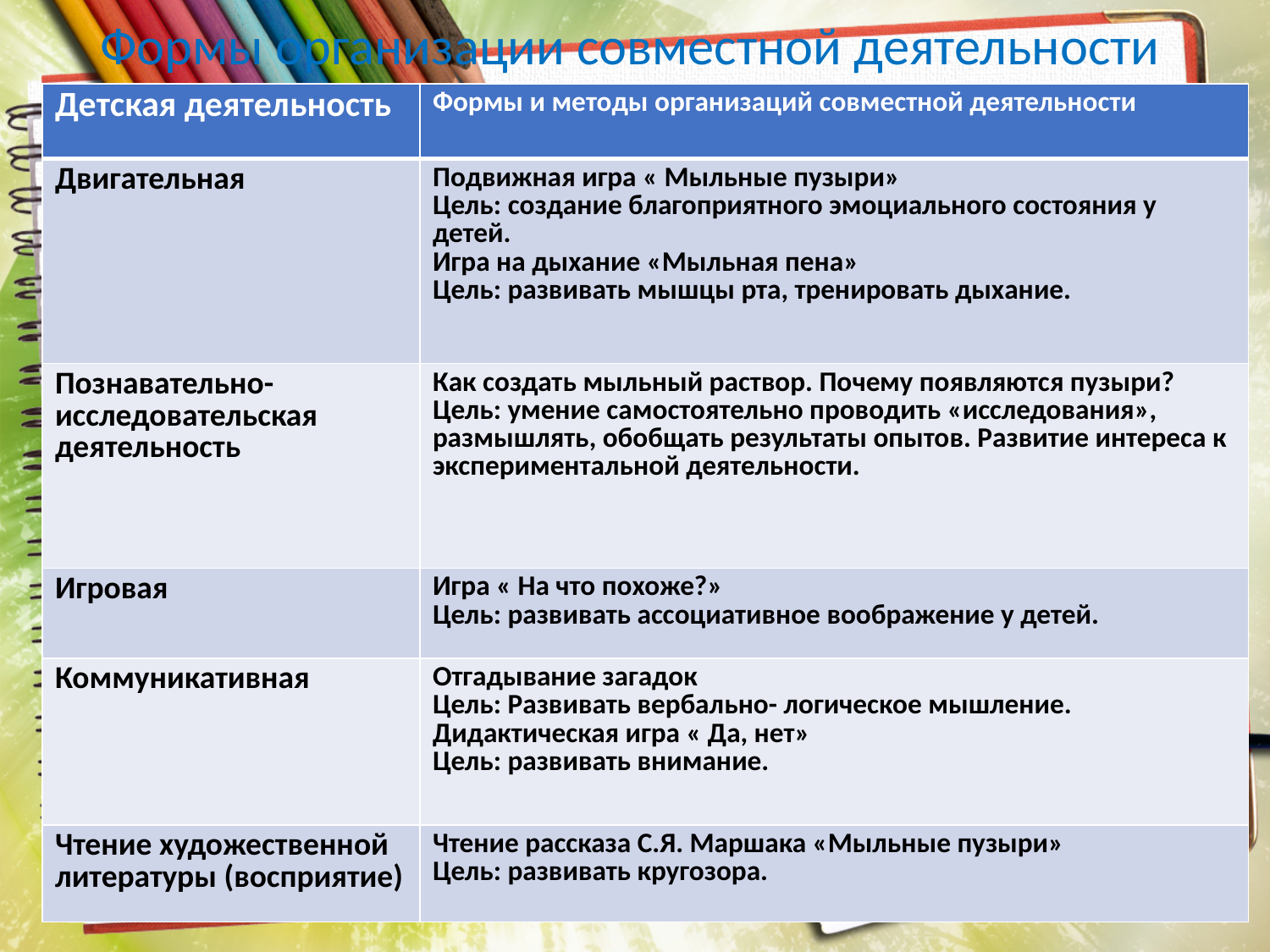

# Формы организации совместной деятельности
| Детская деятельность | Формы и методы организаций совместной деятельности |
| --- | --- |
| Двигательная | Подвижная игра « Мыльные пузыри» Цель: создание благоприятного эмоциального состояния у детей. Игра на дыхание «Мыльная пена» Цель: развивать мышцы рта, тренировать дыхание. |
| Познавательно-исследовательская деятельность | Как создать мыльный раствор. Почему появляются пузыри? Цель: умение самостоятельно проводить «исследования», размышлять, обобщать результаты опытов. Развитие интереса к экспериментальной деятельности. |
| Игровая | Игра « На что похоже?» Цель: развивать ассоциативное воображение у детей. |
| Коммуникативная | Отгадывание загадок Цель: Развивать вербально- логическое мышление. Дидактическая игра « Да, нет» Цель: развивать внимание. |
| Чтение художественной литературы (восприятие) | Чтение рассказа С.Я. Маршака «Мыльные пузыри» Цель: развивать кругозора. |